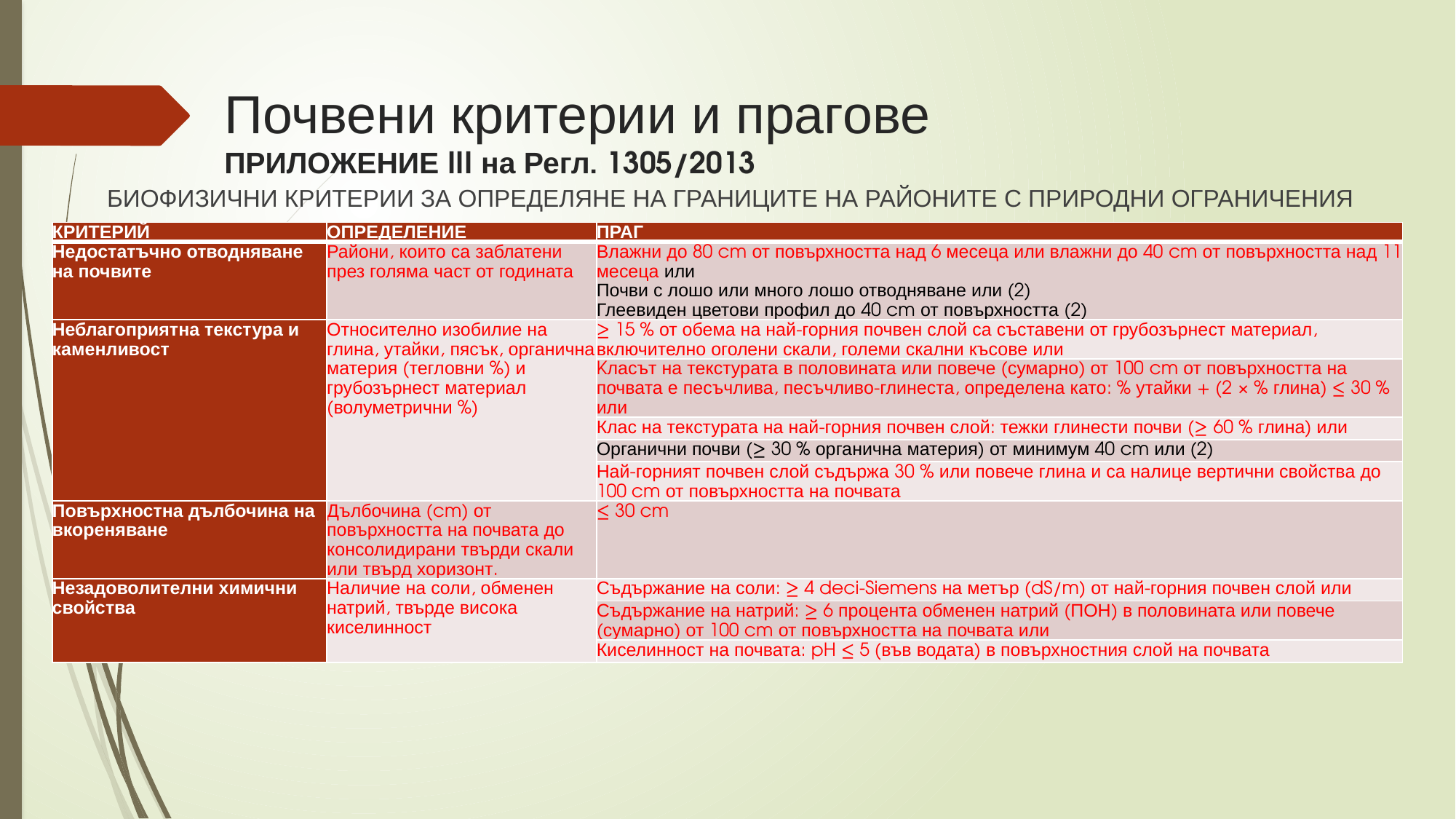

# Почвени критерии и прагове ПРИЛОЖЕНИЕ III на Регл. 1305/2013
БИОФИЗИЧНИ КРИТЕРИИ ЗА ОПРЕДЕЛЯНЕ НА ГРАНИЦИТЕ НА РАЙОНИТЕ С ПРИРОДНИ ОГРАНИЧЕНИЯ
| КРИТЕРИЙ | ОПРЕДЕЛЕНИЕ | ПРАГ |
| --- | --- | --- |
| Недостатъчно отводняване на почвите | Райони, които са заблатени през голяма част от годината | Влажни до 80 cm от повърхността над 6 месеца или влажни до 40 cm от повърхността над 11 месеца или Почви с лошо или много лошо отводняване или (2) Глеевиден цветови профил до 40 cm от повърхността (2) |
| Неблагоприятна текстура и каменливост | Относително изобилие на глина, утайки, пясък, органична материя (тегловни %) и грубозърнест материал (волуметрични %) | ≥ 15 % от обема на най-горния почвен слой са съставени от грубозърнест материал, включително оголени скали, големи скални късове или |
|  |  | Kласът на текстурата в половината или повече (сумарно) от 100 cm от повърхността на почвата е песъчлива, песъчливо-глинеста, определена като: % утайки + (2 × % глина) ≤ 30 % или |
|  |  | Клас на текстурата на най-горния почвен слой: тежки глинести почви (≥ 60 % глина) или |
|  |  | Органични почви (≥ 30 % органична материя) от минимум 40 cm или (2) |
|  |  | Най-горният почвен слой съдържа 30 % или повече глина и са налице вертични свойства до 100 cm от повърхността на почвата |
| Повърхностна дълбочина на вкореняване | Дълбочина (cm) от повърхността на почвата до консолидирани твърди скали или твърд хоризонт. | ≤ 30 cm |
| Незадоволителни химични свойства | Наличие на соли, обменен натрий, твърде висока киселинност | Съдържание на соли: ≥ 4 deci-Siemens на метър (dS/m) от най-горния почвен слой или |
|  |  | Съдържание на натрий: ≥ 6 процента обменен натрий (ПОН) в половината или повече (сумарно) от 100 cm от повърхността на почвата или |
|  |  | Киселинност на почвата: pH ≤ 5 (във водата) в повърхностния слой на почвата |